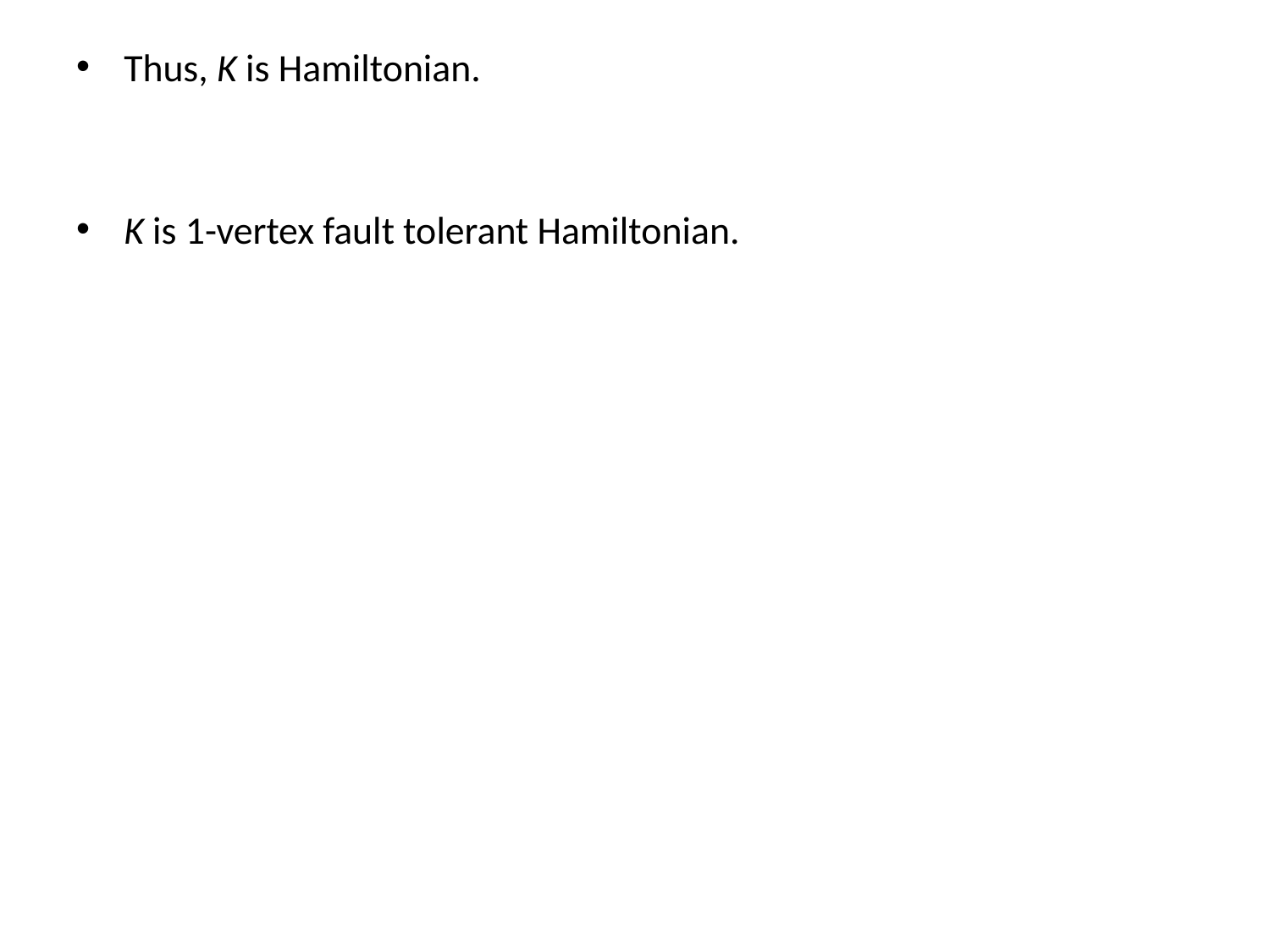

Thus, K is Hamiltonian.

K is 1-vertex fault tolerant Hamiltonian.